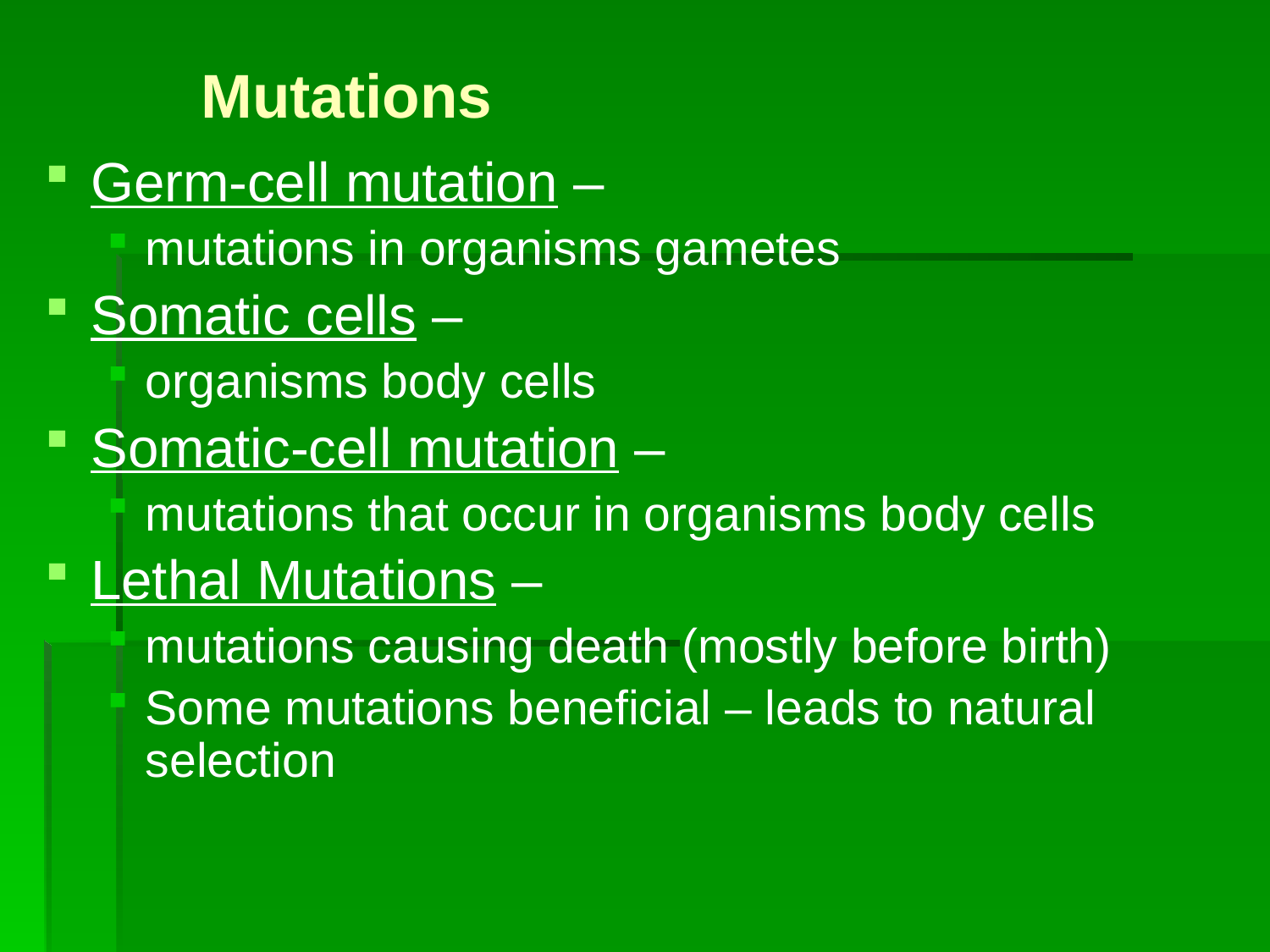

Mutations
Germ-cell mutation –
mutations in organisms gametes
Somatic cells –
organisms body cells
Somatic-cell mutation –
mutations that occur in organisms body cells
Lethal Mutations –
mutations causing death (mostly before birth)
Some mutations beneficial – leads to natural selection